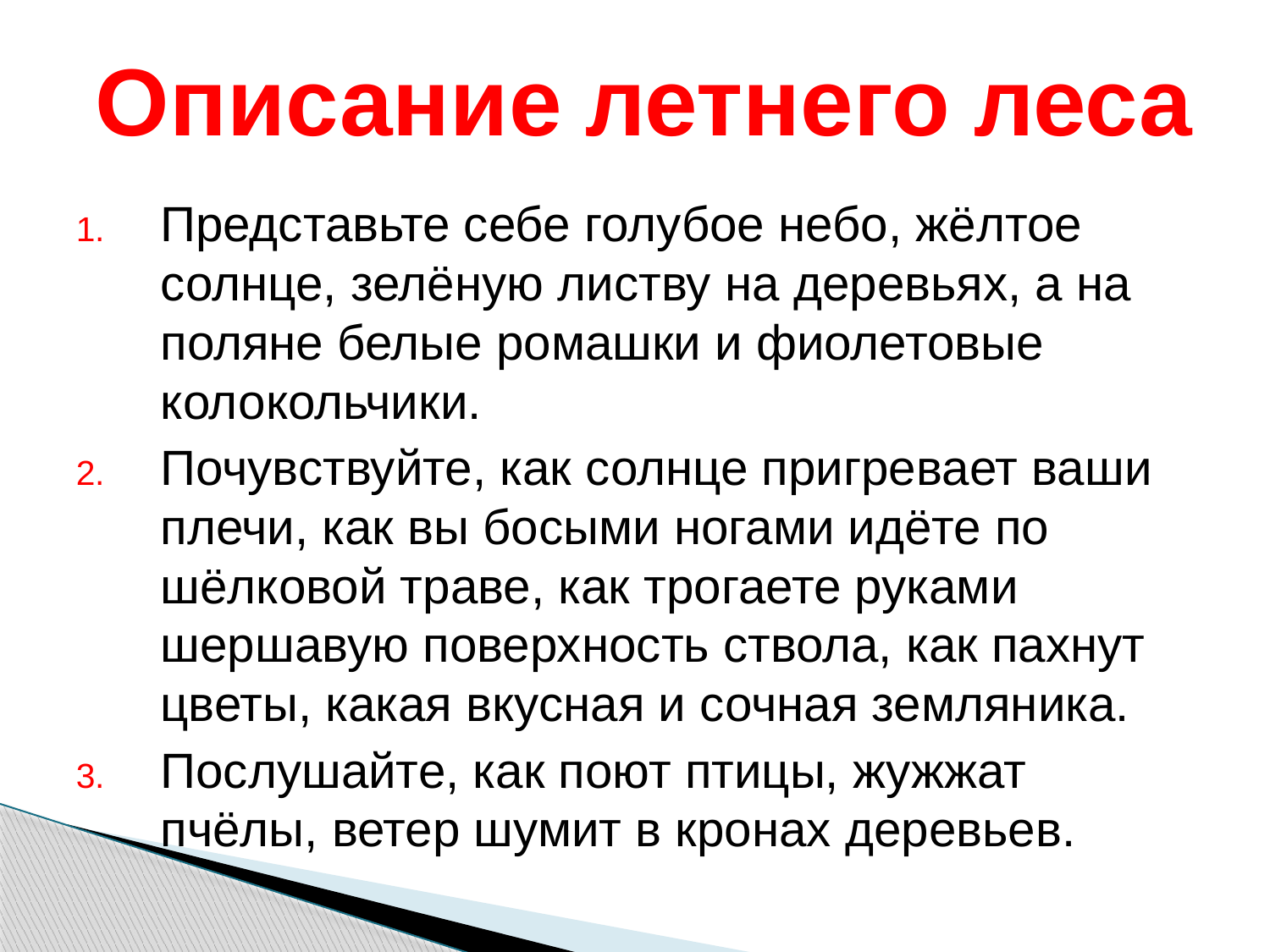

# Описание летнего леса
Представьте себе голубое небо, жёлтое солнце, зелёную листву на деревьях, а на поляне белые ромашки и фиолетовые колокольчики.
Почувствуйте, как солнце пригревает ваши плечи, как вы босыми ногами идёте по шёлковой траве, как трогаете руками шершавую поверхность ствола, как пахнут цветы, какая вкусная и сочная земляника.
Послушайте, как поют птицы, жужжат пчёлы, ветер шумит в кронах деревьев.